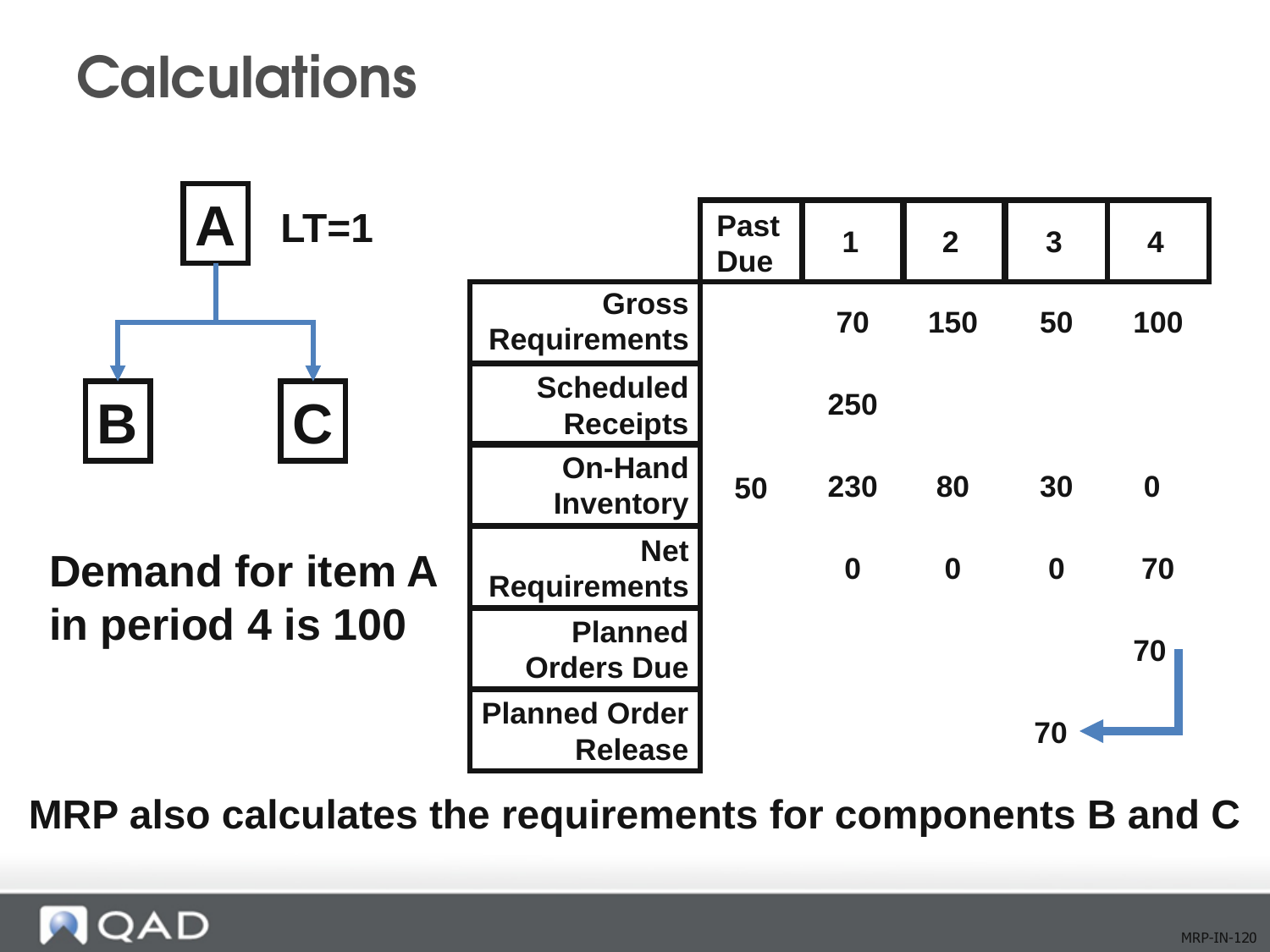

# Calculations
A
LT=1

Past
Due
1
2
3
4
Gross
Requirements

70
150
50
100

Scheduled
Receipts
B
C
250

On-Hand
Inventory
230
80
30
0
50

Net
Requirements
Demand for item A
in period 4 is 100
0
0
0
70

Planned
Orders Due
70

Planned Order
Release
70
MRP also calculates the requirements for components B and C
MRP-IN-120